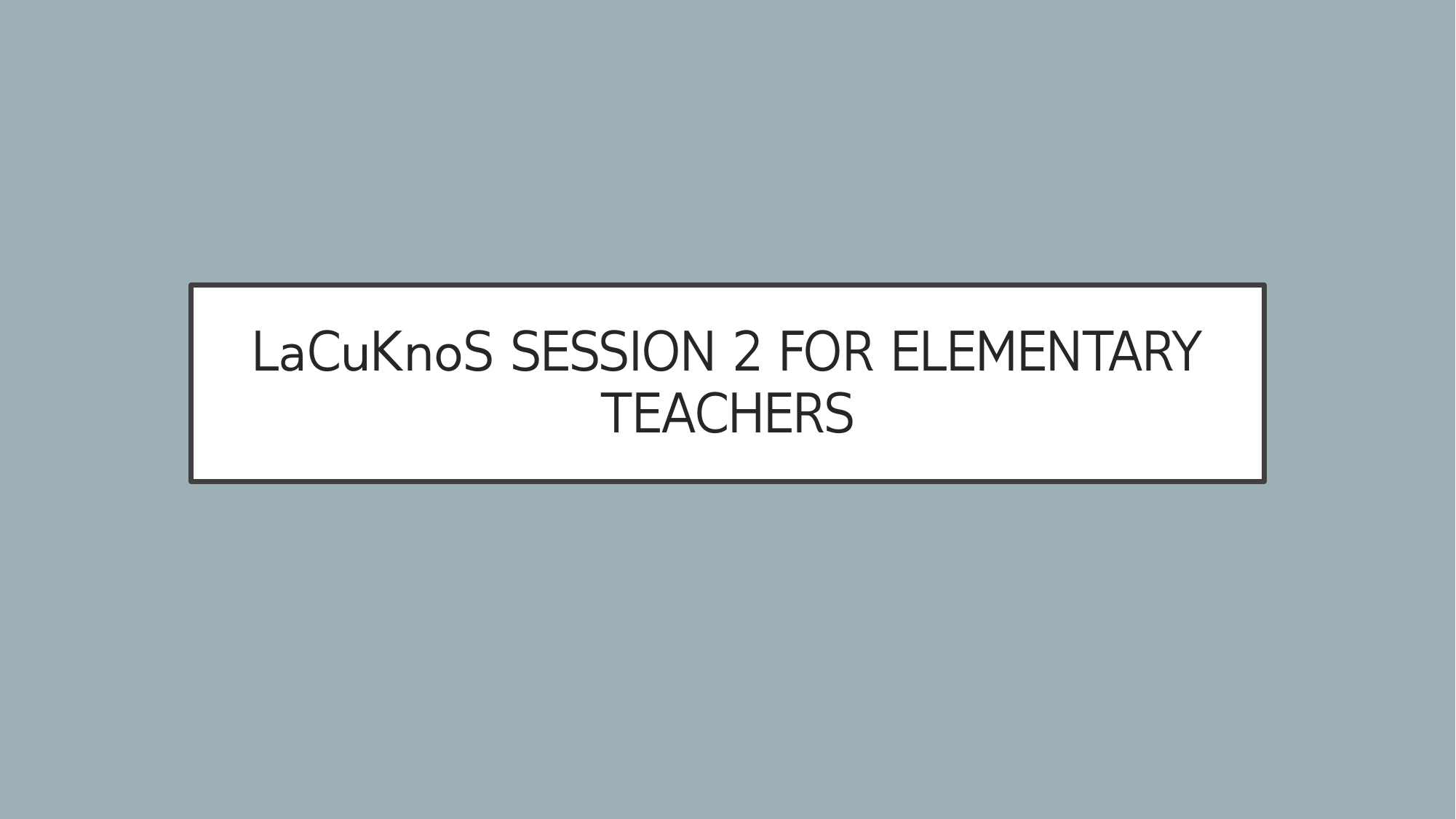

# LaCuKnoS SESSION 2 FOR ELEMENTARY TEACHERS